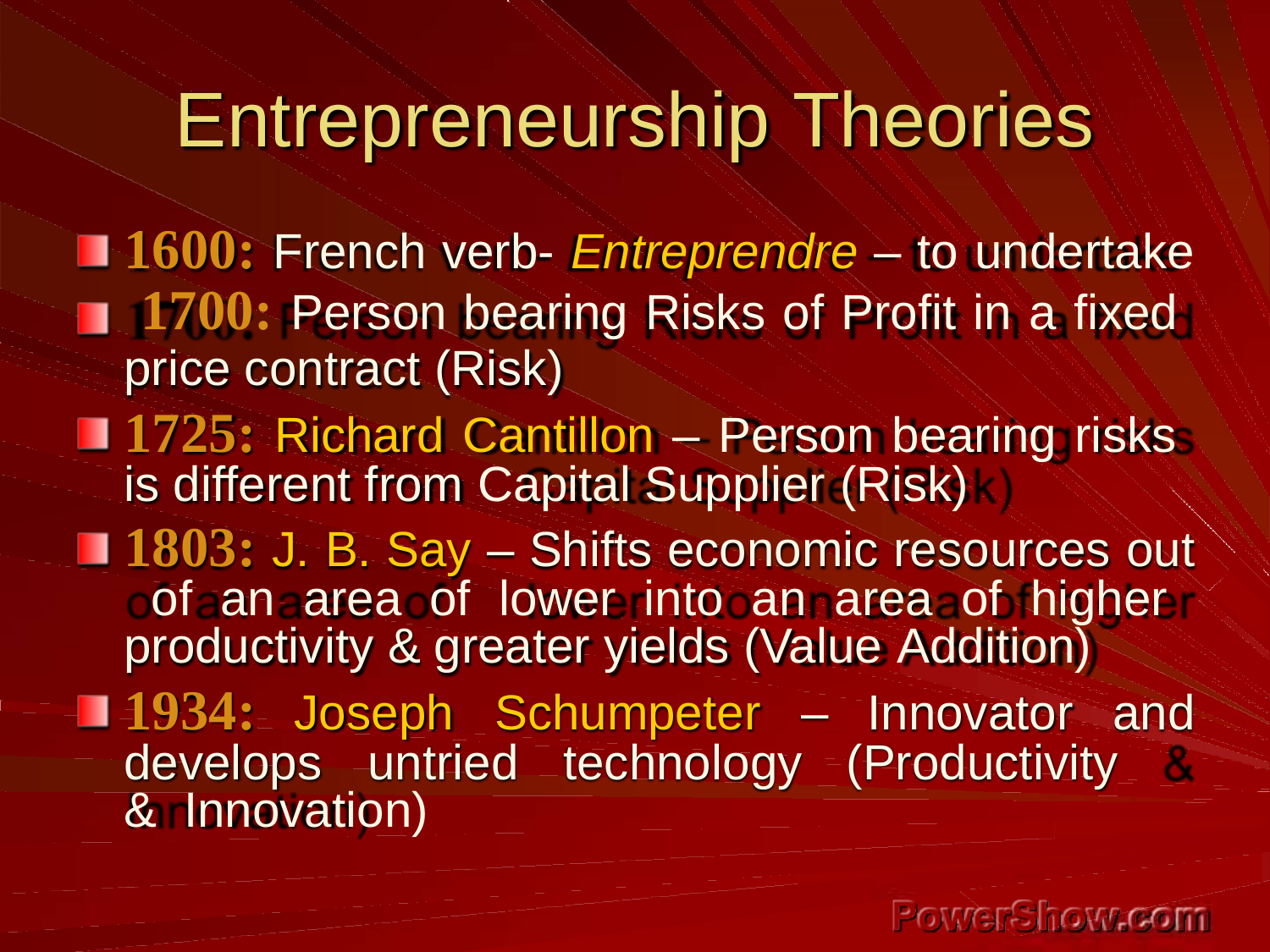

# Entrepreneurship Theories

1600: French verb- Entreprendre – to undertake  1700: Person bearing Risks of Profit in a fixed  price contract (Risk)
1725: Richard Cantillon – Person bearing risks  is different from Capital Supplier (Risk)
1803: J. B. Say – Shifts economic resources out  of an area of lower into an area of higher  productivity & greater yields (Value Addition)

1934:
Joseph	Schumpeter	–	Innovator	and

develops	untried	technology	(Productivity	&  Innovation)